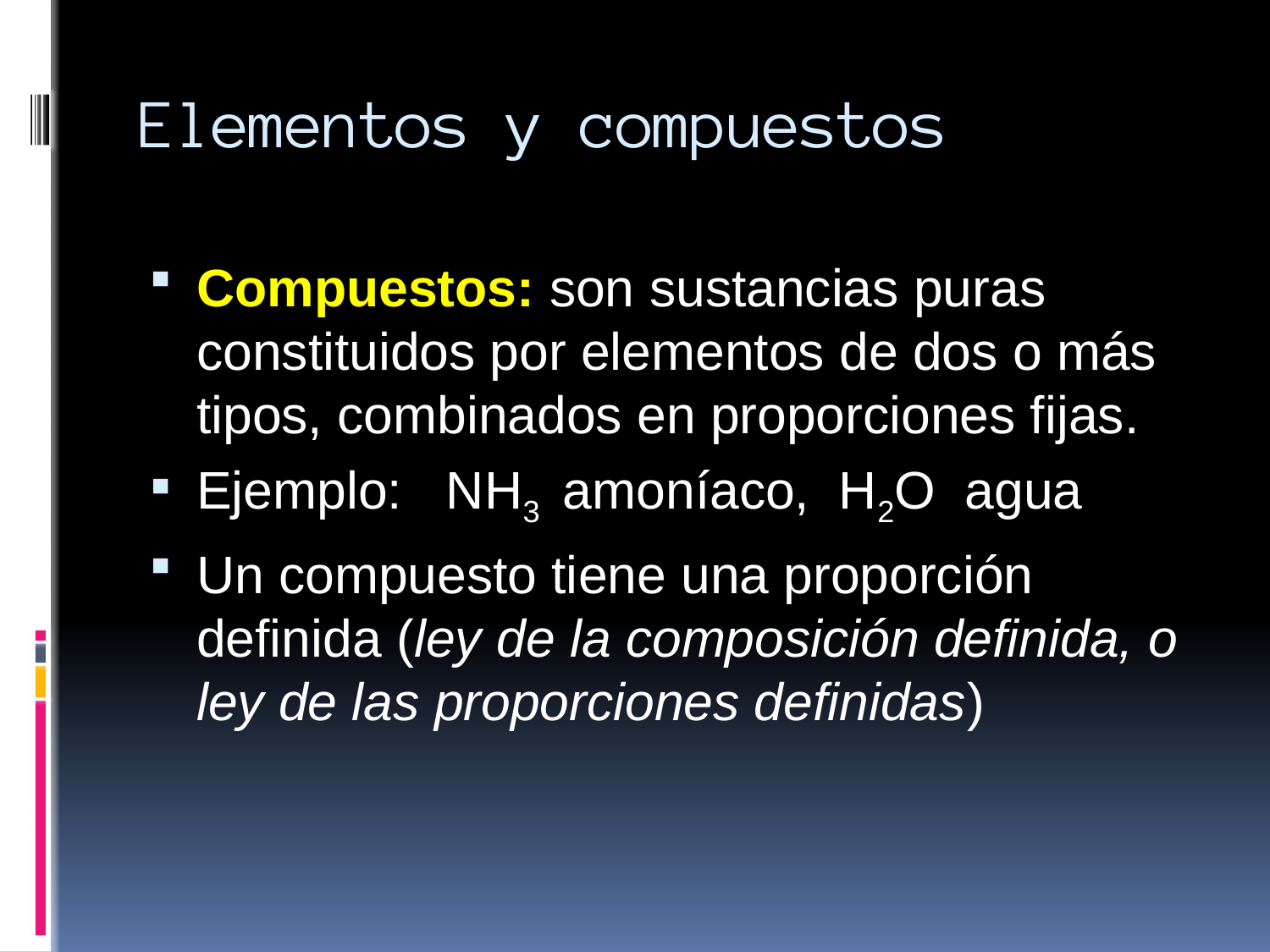

# Elementos y compuestos
Compuestos: son sustancias puras constituidos por elementos de dos o más tipos, combinados en proporciones fijas.
Ejemplo:   NH3  amoníaco,  H2O  agua
Un compuesto tiene una proporción definida (ley de la composición definida, o ley de las proporciones definidas)